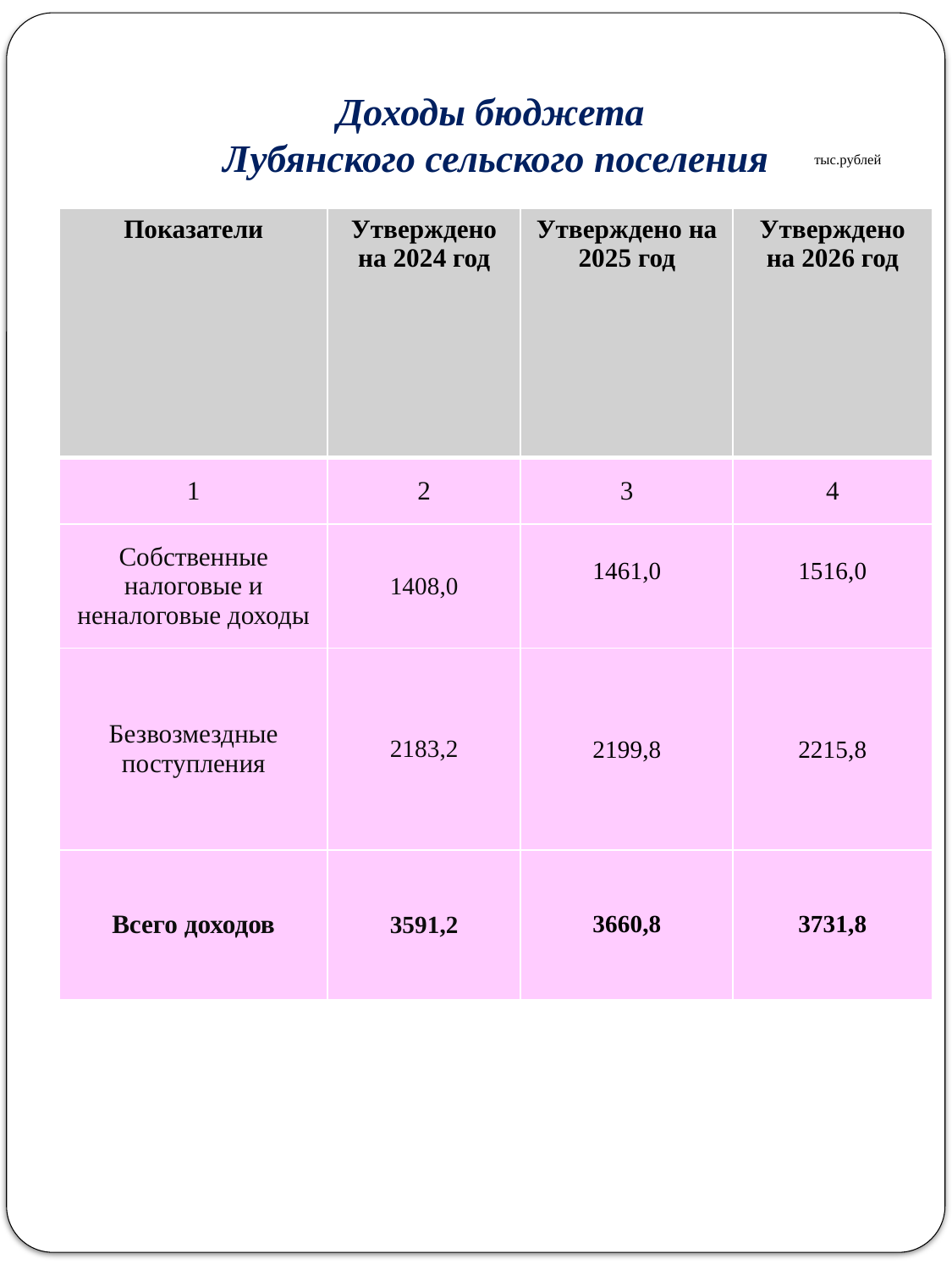

Доходы бюджета
Лубянского сельского поселения
тыс.рублей
| Показатели | Утверждено на 2024 год | Утверждено на 2025 год | Утверждено на 2026 год |
| --- | --- | --- | --- |
| 1 | 2 | 3 | 4 |
| Собственные налоговые и неналоговые доходы | 1408,0 | 1461,0 | 1516,0 |
| Безвозмездные поступления | 2183,2 | 2199,8 | 2215,8 |
| Всего доходов | 3591,2 | 3660,8 | 3731,8 |